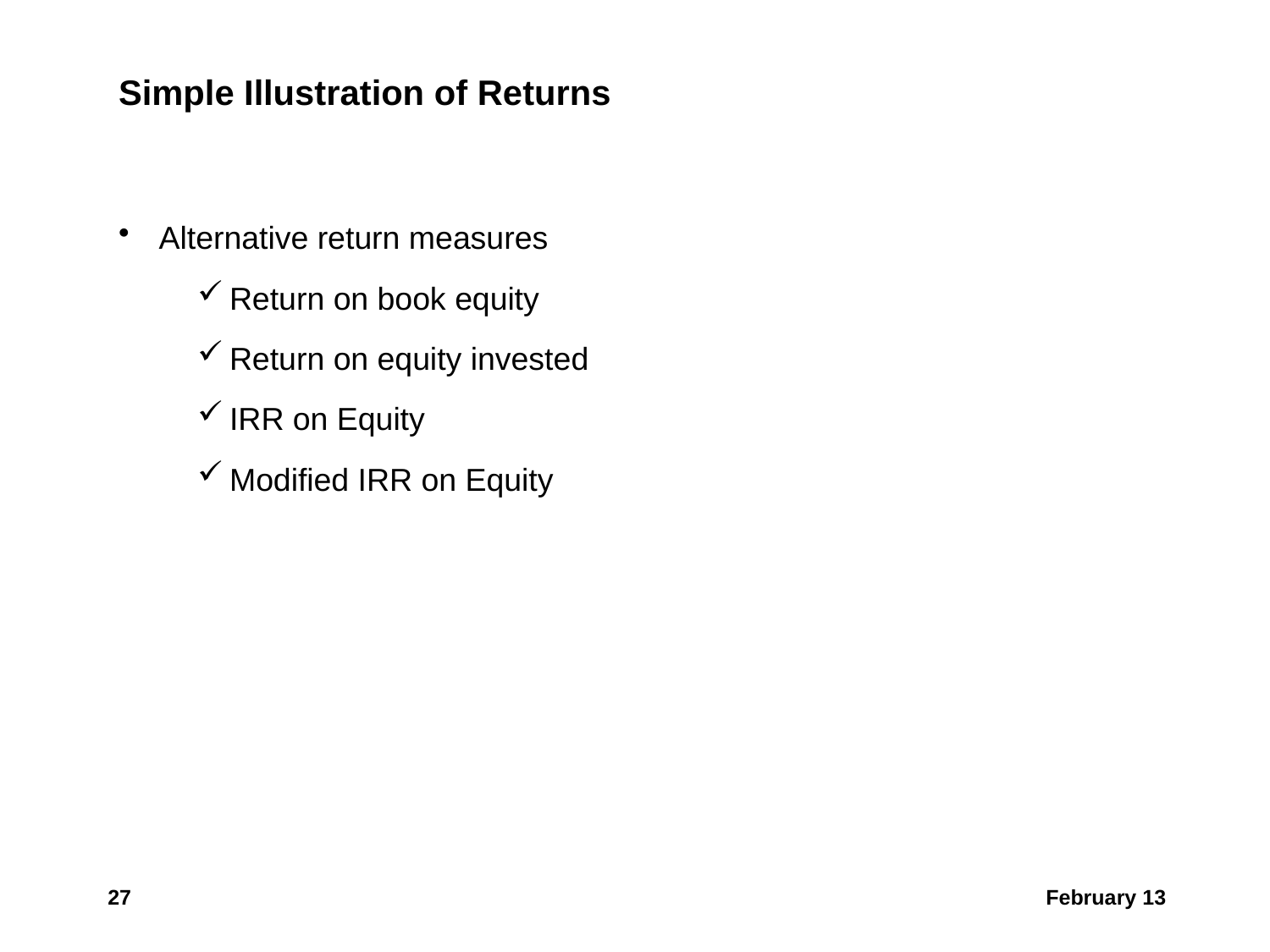

# Simple Illustration of Returns
Alternative return measures
Return on book equity
Return on equity invested
IRR on Equity
Modified IRR on Equity